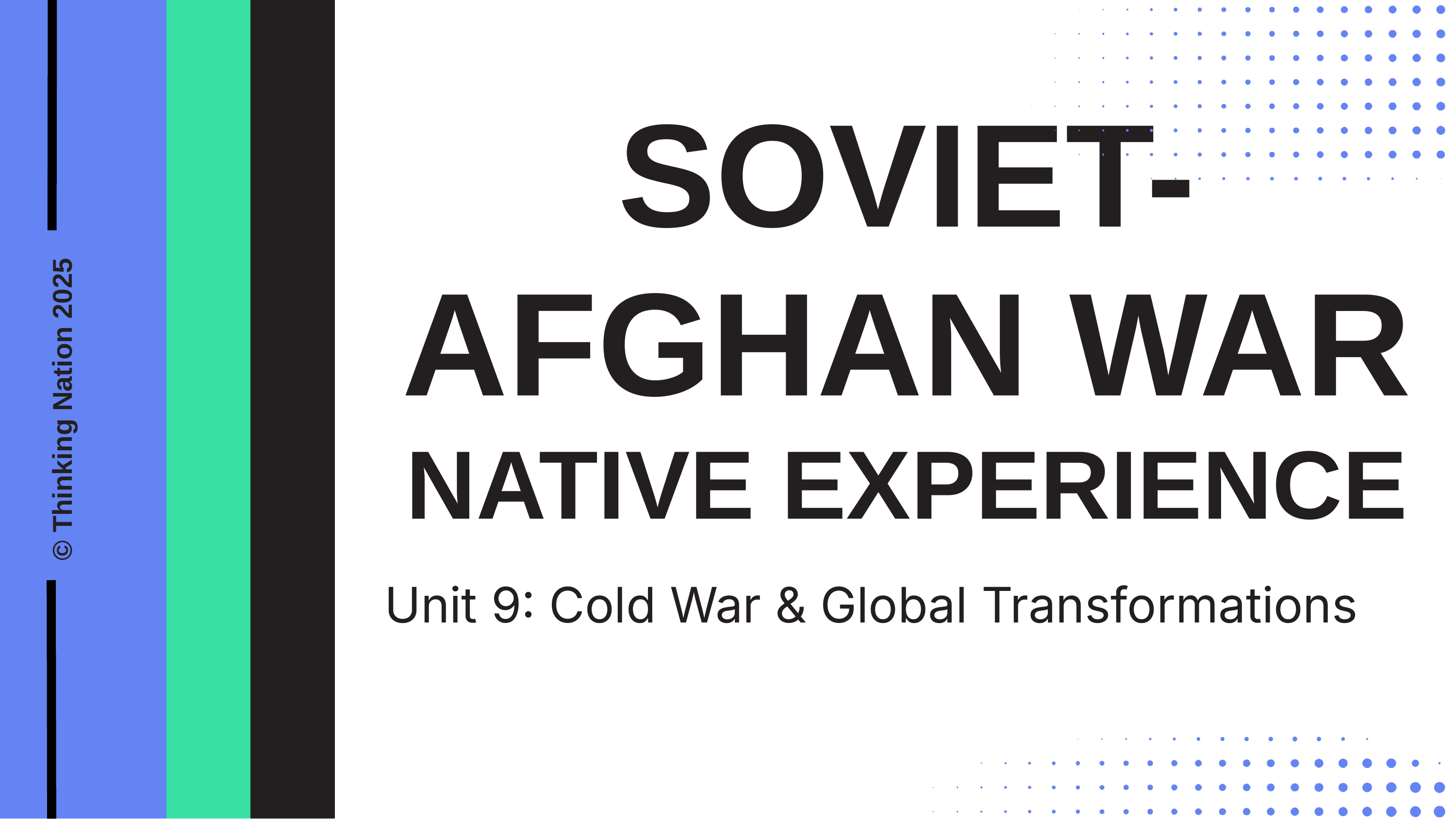

SOVIET- AFGHAN WAR
NATIVE EXPERIENCE
© Thinking Nation 2025
Unit 9: Cold War & Global Transformations